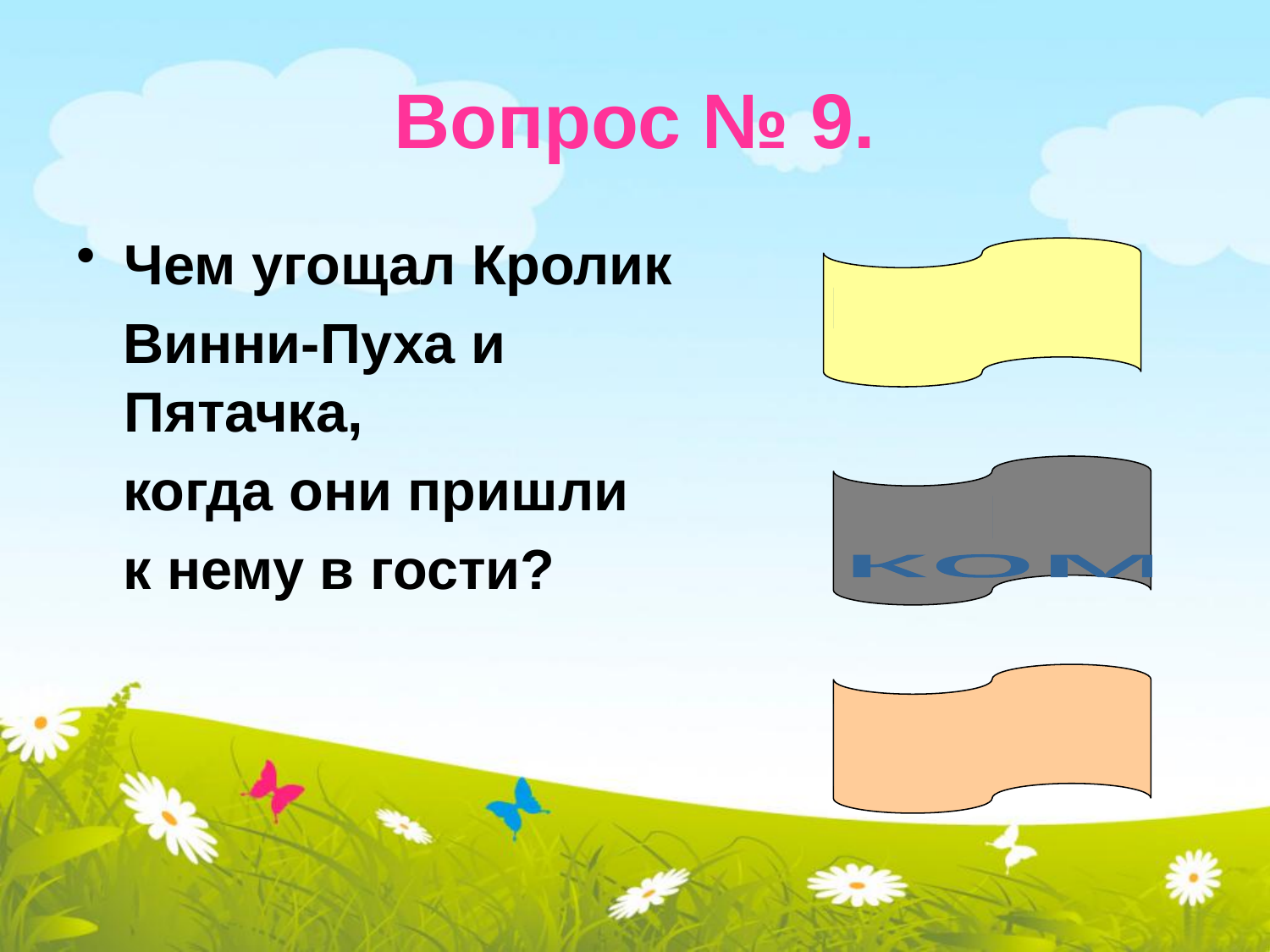

# Вопрос № 9.
Чем угощал Кролик
   Винни-Пуха и Пятачка,
   когда они пришли
   к нему в гости?

Мёдом и вареньем

Вареньем и
сгущённым молоком

Мёдом и
сгущённым молоком